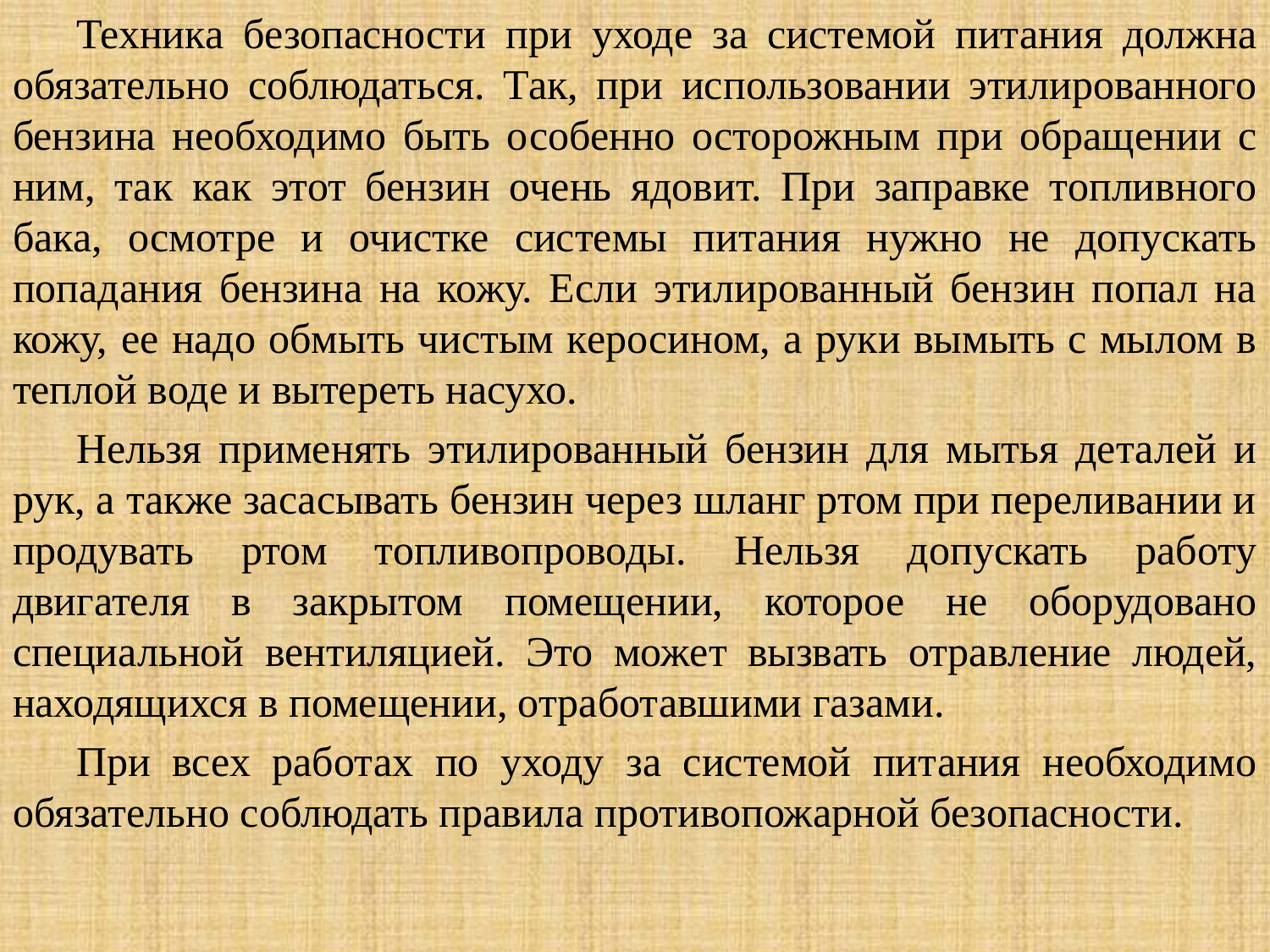

Техника безопасности при уходе за системой питания должна обязательно соблюдаться. Так, при использовании этилированного бензина необходимо быть особенно осторожным при обращении с ним, так как этот бензин очень ядовит. При заправке топливного бака, осмотре и очистке системы питания нужно не допускать попадания бензина на кожу. Если этилированный бензин попал на кожу, ее надо обмыть чистым керосином, а руки вымыть с мылом в теплой воде и вытереть насухо.
Нельзя применять этилированный бензин для мытья деталей и рук, а также засасывать бензин через шланг ртом при переливании и продувать ртом топливопроводы. Нельзя допускать работу двигателя в закрытом помещении, которое не оборудовано специальной вентиляцией. Это может вызвать отравление людей, находящихся в помещении, отработавшими газами.
При всех работах по уходу за системой питания необходимо обязательно соблюдать правила противопожарной безопасности.